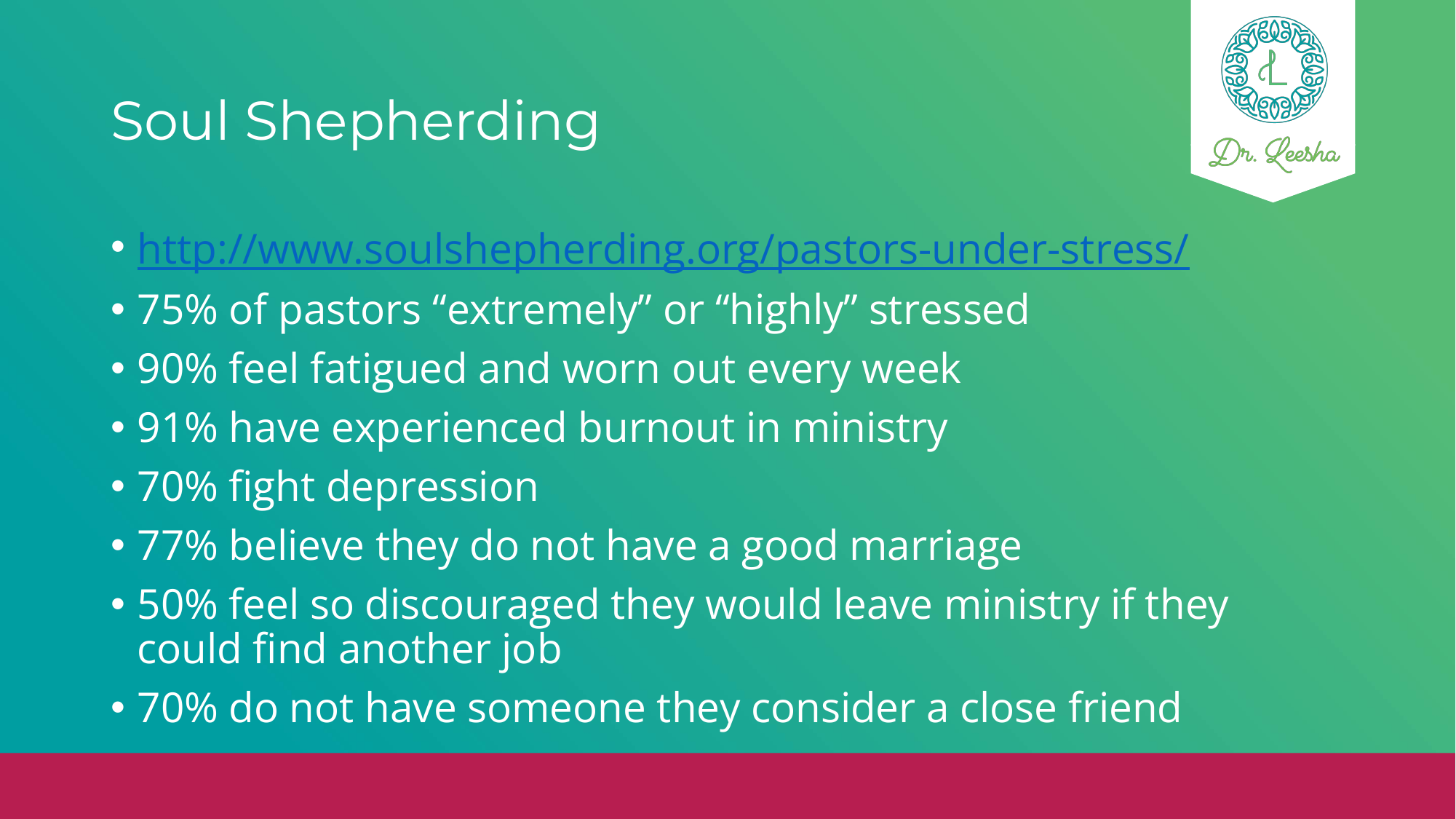

# Soul Shepherding
http://www.soulshepherding.org/pastors-under-stress/
75% of pastors “extremely” or “highly” stressed
90% feel fatigued and worn out every week
91% have experienced burnout in ministry
70% fight depression
77% believe they do not have a good marriage
50% feel so discouraged they would leave ministry if they could find another job
70% do not have someone they consider a close friend